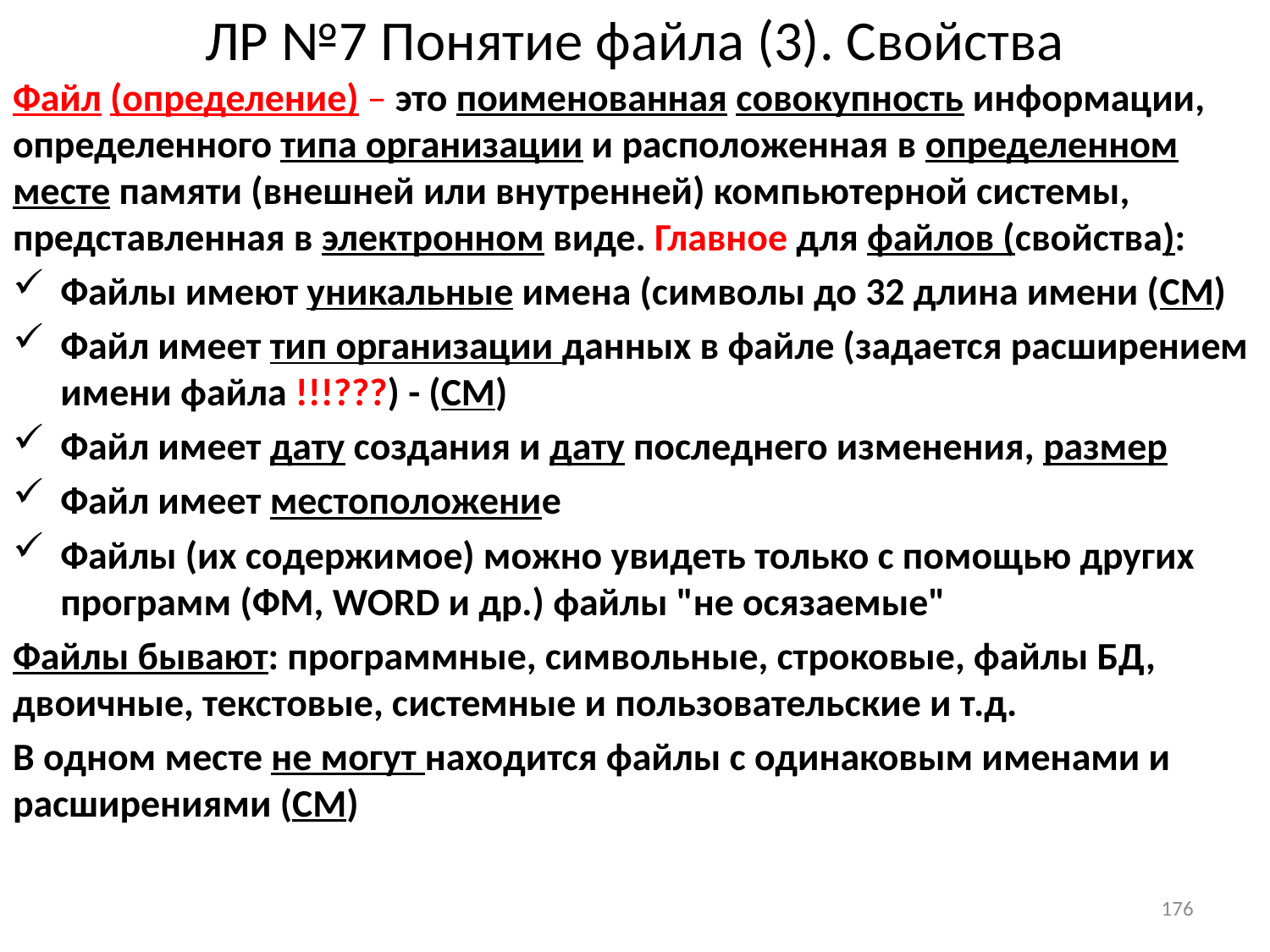

# ЛР №7 Понятие файла (3). Свойства
Файл (определение) – это поименованная совокупность информации, определенного типа организации и расположенная в определенном месте памяти (внешней или внутренней) компьютерной системы, представленная в электронном виде. Главное для файлов (свойства):
Файлы имеют уникальные имена (символы до 32 длина имени (СМ)
Файл имеет тип организации данных в файле (задается расширением имени файла !!!???) - (СМ)
Файл имеет дату создания и дату последнего изменения, размер
Файл имеет местоположение
Файлы (их содержимое) можно увидеть только с помощью других программ (ФМ, WORD и др.) файлы "не осязаемые"
Файлы бывают: программные, символьные, строковые, файлы БД, двоичные, текстовые, системные и пользовательские и т.д.
В одном месте не могут находится файлы с одинаковым именами и расширениями (СМ)

176